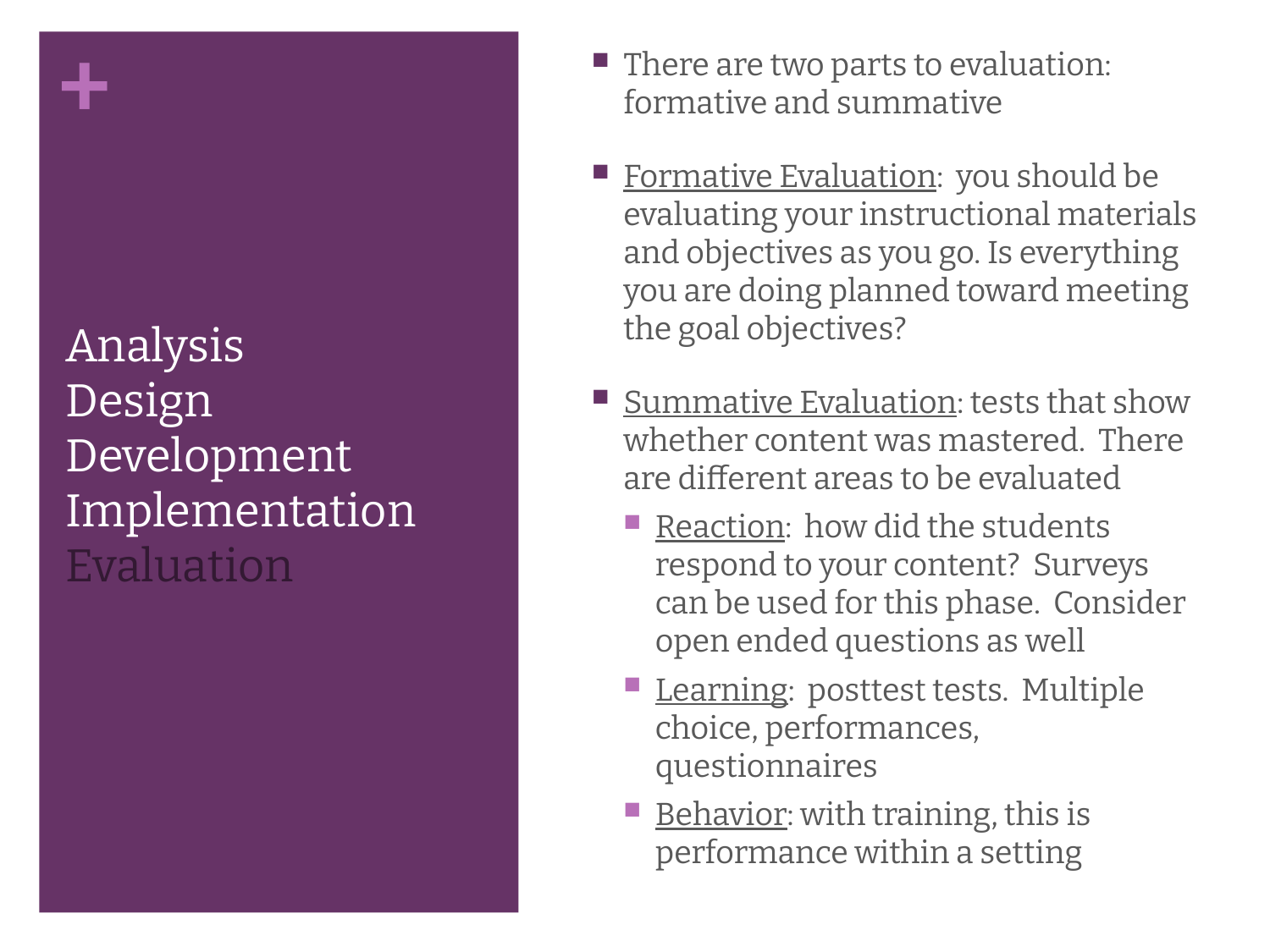

There are two parts to evaluation: formative and summative
Formative Evaluation:  you should be evaluating your instructional materials and objectives as you go. Is everything you are doing planned toward meeting the goal objectives?
Summative Evaluation: tests that show whether content was mastered.  There are different areas to be evaluated
Reaction:  how did the students respond to your content?  Surveys can be used for this phase.  Consider open ended questions as well
Learning:  posttest tests.  Multiple choice, performances, questionnaires
Behavior: with training, this is performance within a setting
# Analysis Design Development Implementation Evaluation